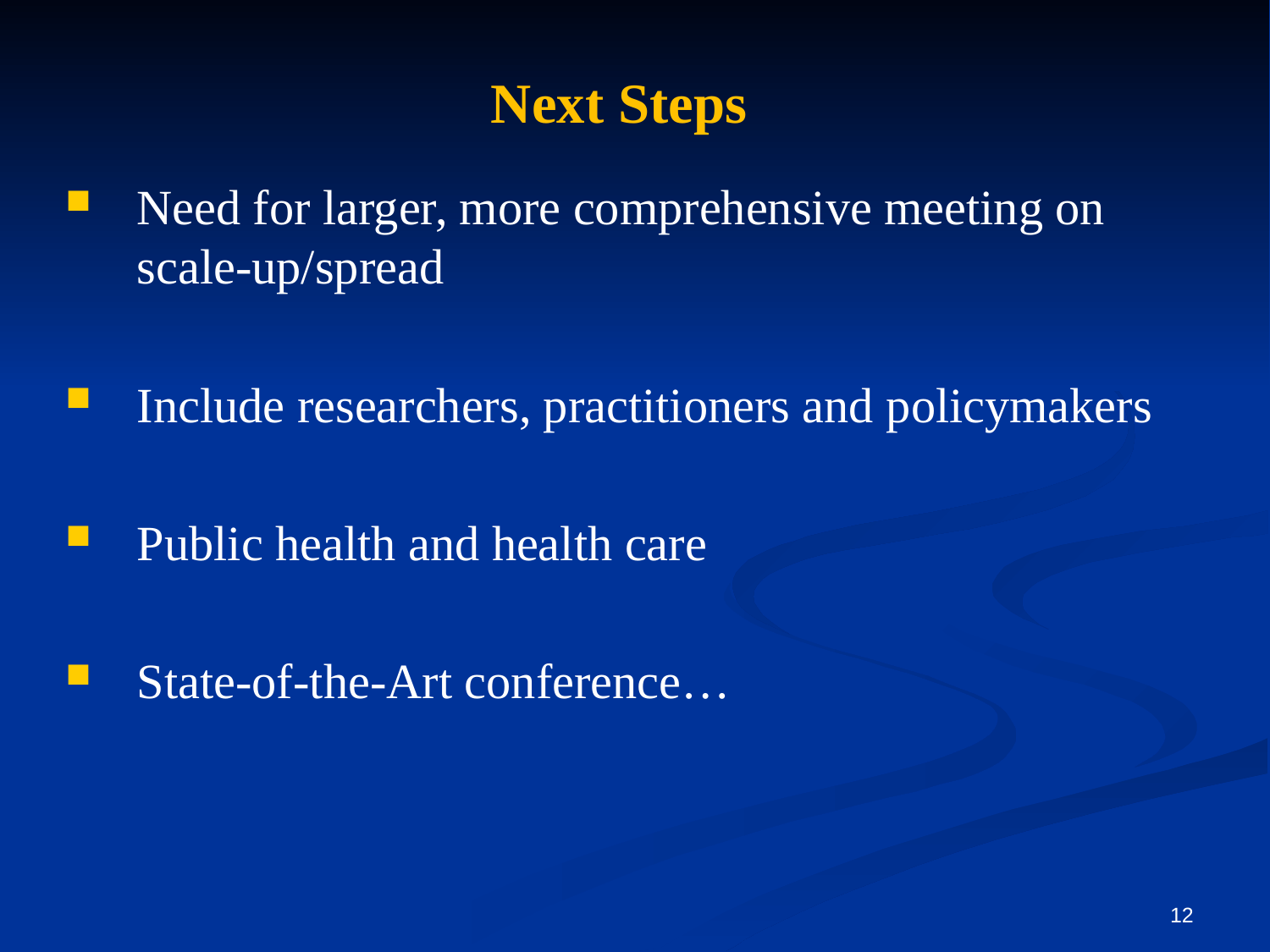

# Next Steps
Need for larger, more comprehensive meeting on scale-up/spread

Include researchers, practitioners and policymakers

Public health and health care

State-of-the-Art conference…

12